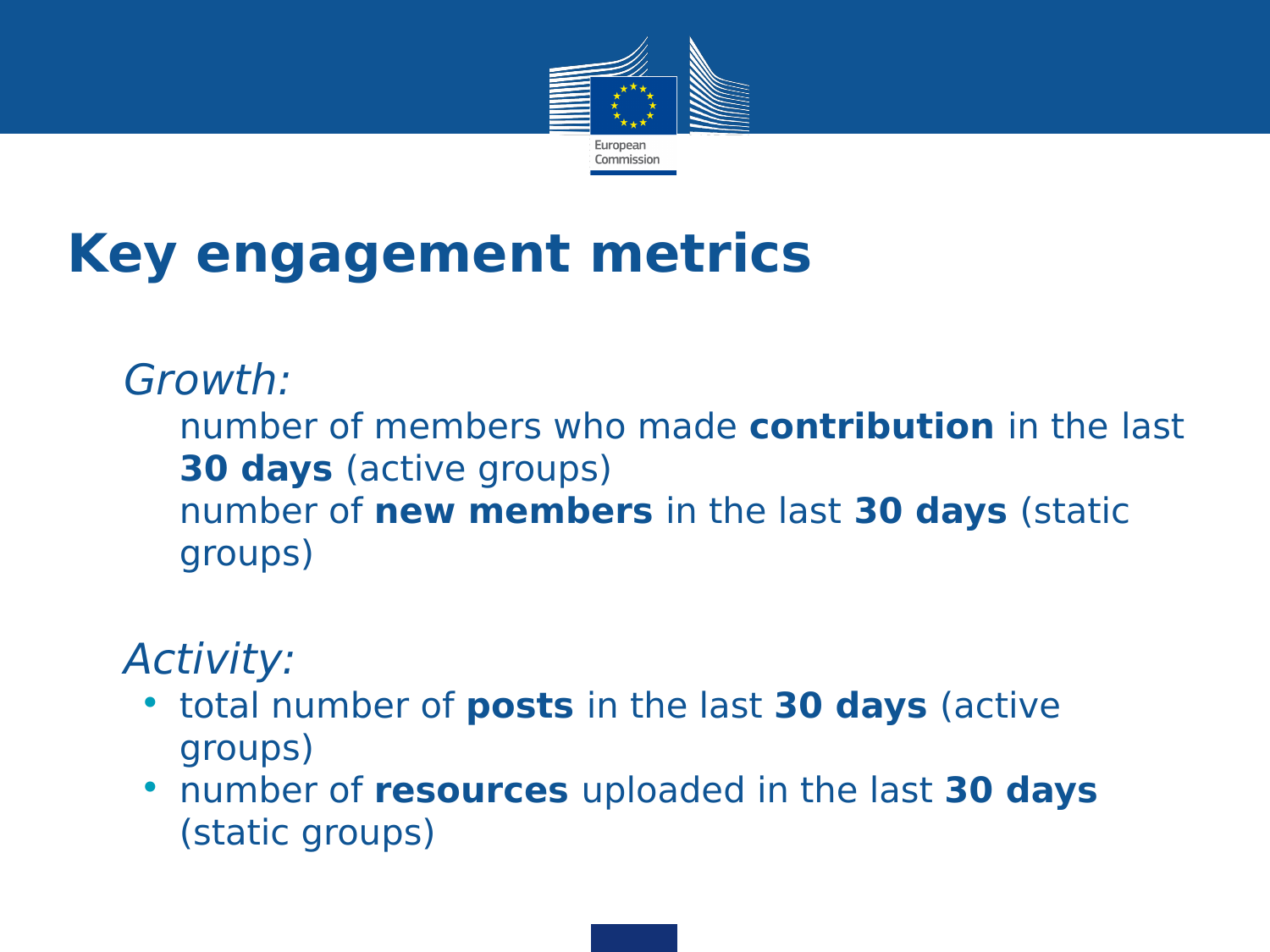

# Key engagement metrics
Growth:
number of members who made contribution in the last 30 days (active groups)
number of new members in the last 30 days (static groups)
Activity:
total number of posts in the last 30 days (active groups)
number of resources uploaded in the last 30 days (static groups)